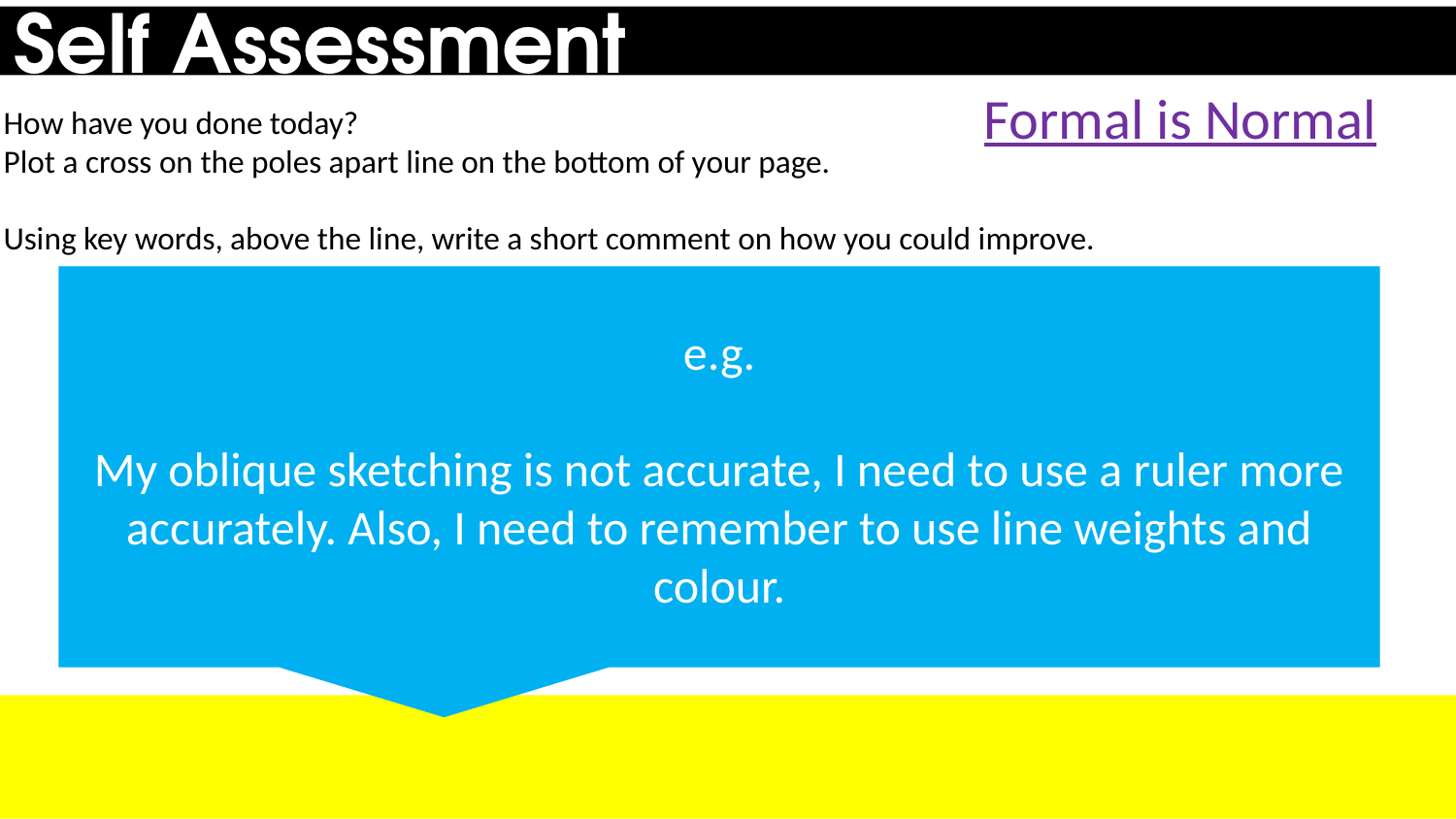

Self Assessment
Formal is Normal
How have you done today?
Plot a cross on the poles apart line on the bottom of your page.

Using key words, above the line, write a short comment on how you could improve.
e.g.

My oblique sketching is not accurate, I need to use a ruler more accurately. Also, I need to remember to use line weights and colour.